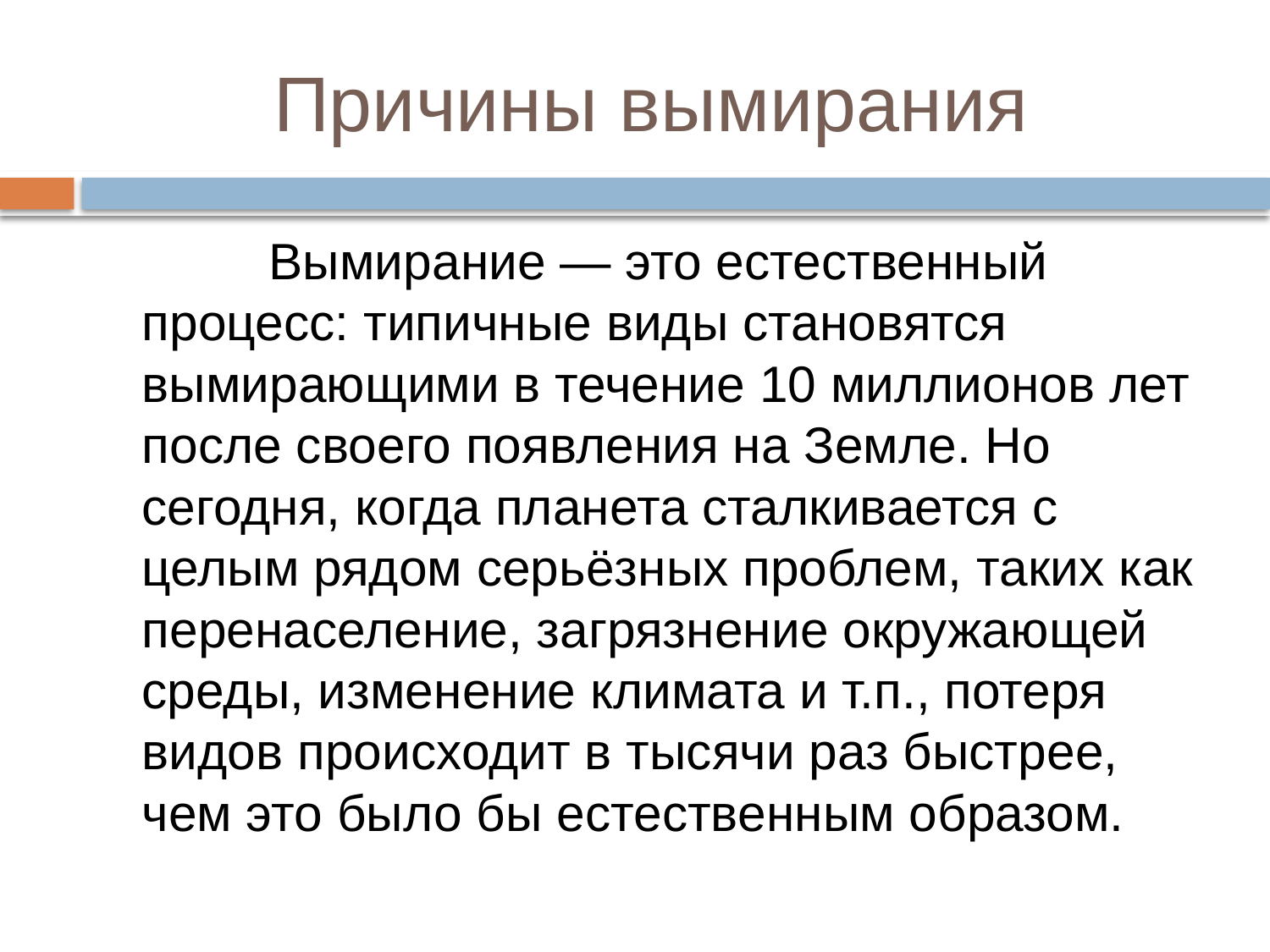

# Причины вымирания
		Вымирание — это естественный процесс: типичные виды становятся вымирающими в течение 10 миллионов лет после своего появления на Земле. Но сегодня, когда планета сталкивается с целым рядом серьёзных проблем, таких как перенаселение, загрязнение окружающей среды, изменение климата и т.п., потеря видов происходит в тысячи раз быстрее, чем это было бы естественным образом.